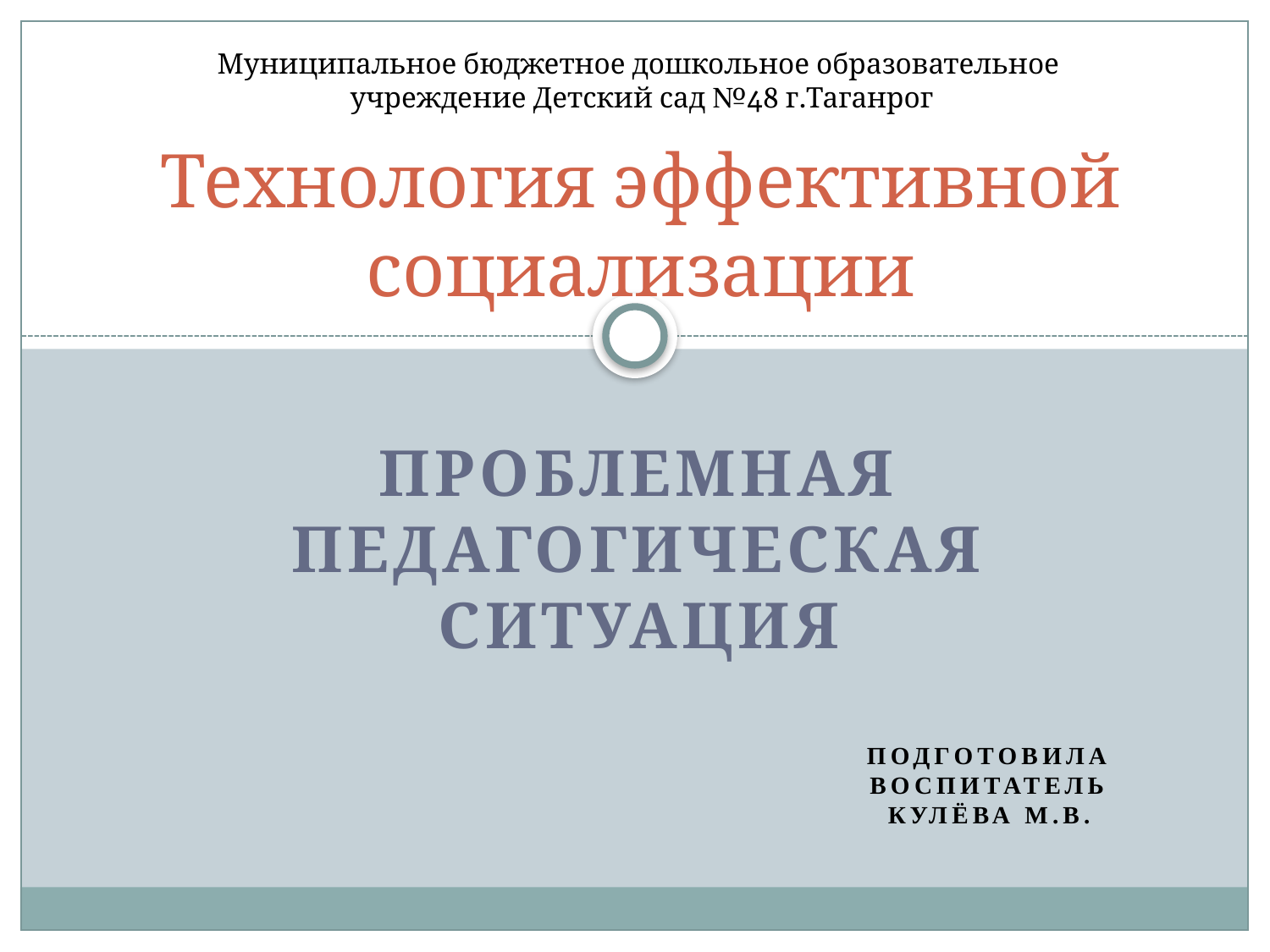

# Технология эффективной социализации
Муниципальное бюджетное дошкольное образовательное
учреждение Детский сад №48 г.Таганрог
Проблемная педагогическая ситуация
Подготовила воспитатель Кулёва М.В.